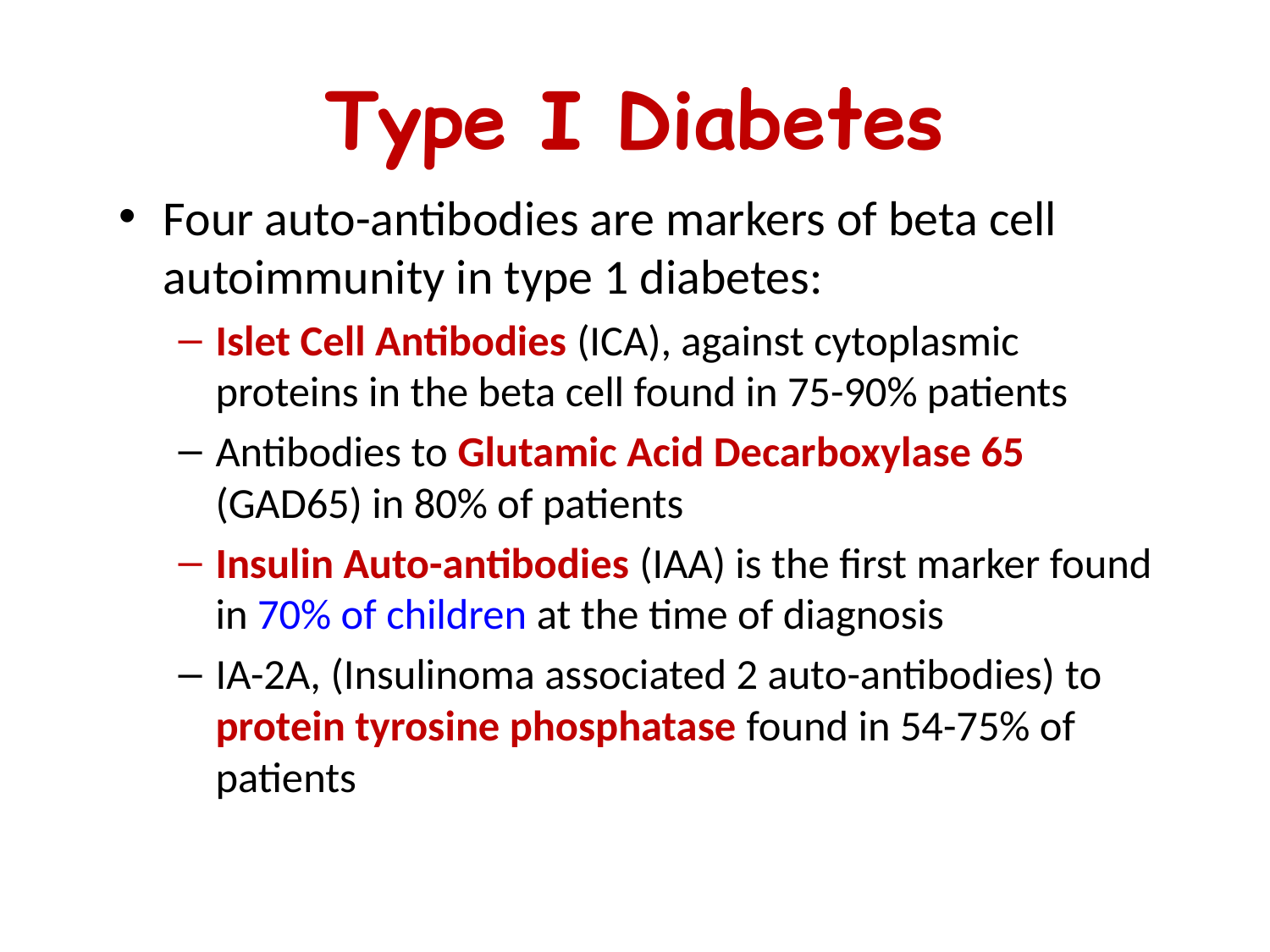

# Type I Diabetes
Four auto-antibodies are markers of beta cell autoimmunity in type 1 diabetes:
Islet Cell Antibodies (ICA), against cytoplasmic proteins in the beta cell found in 75-90% patients
Antibodies to Glutamic Acid Decarboxylase 65 (GAD65) in 80% of patients
Insulin Auto-antibodies (IAA) is the first marker found in 70% of children at the time of diagnosis
IA-2A, (Insulinoma associated 2 auto-antibodies) to protein tyrosine phosphatase found in 54-75% of patients